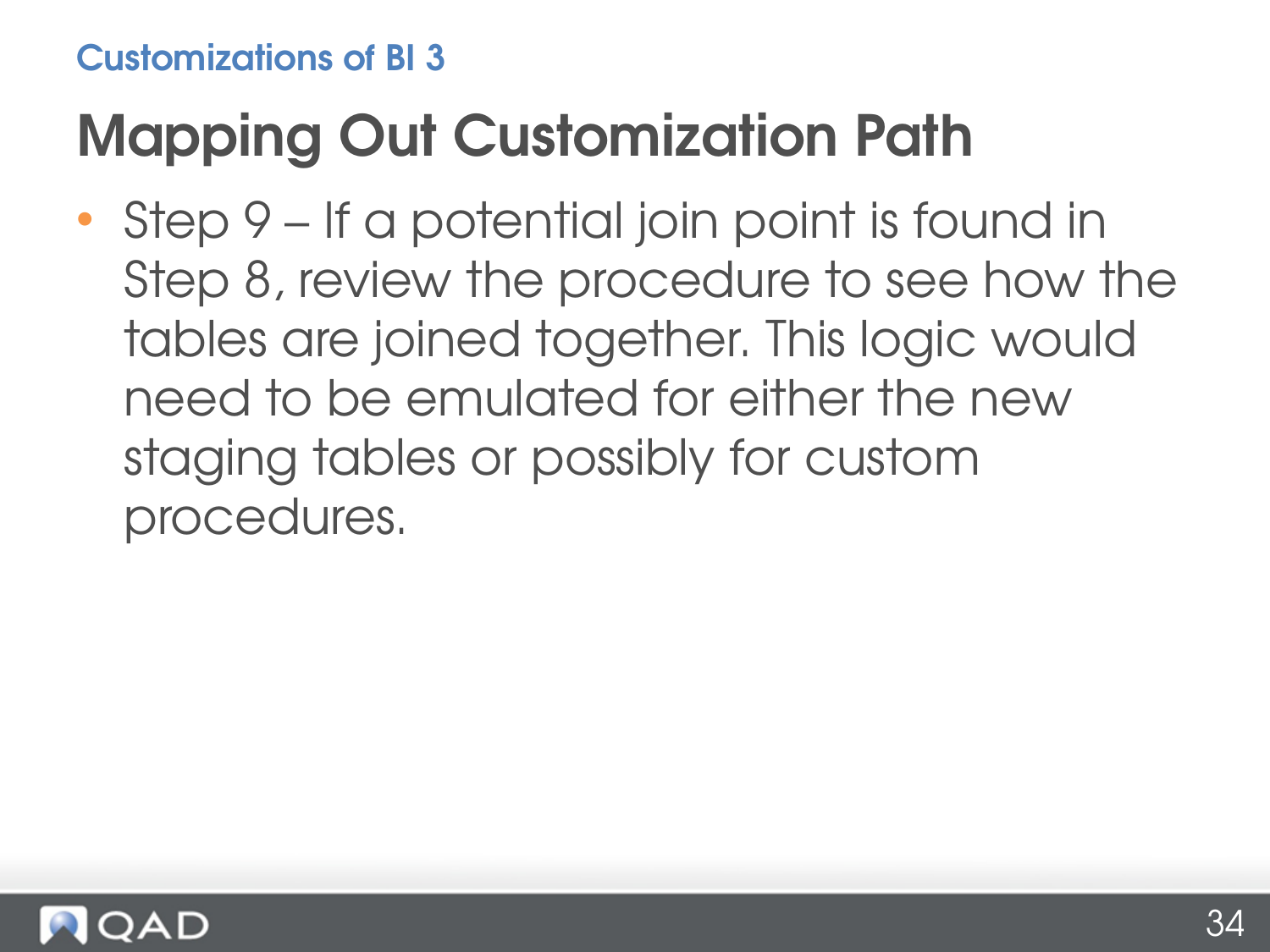

Customizations of BI 3
# Mapping Out Customization Path
Step 9 – If a potential join point is found in Step 8, review the procedure to see how the tables are joined together. This logic would need to be emulated for either the new staging tables or possibly for custom procedures.

34